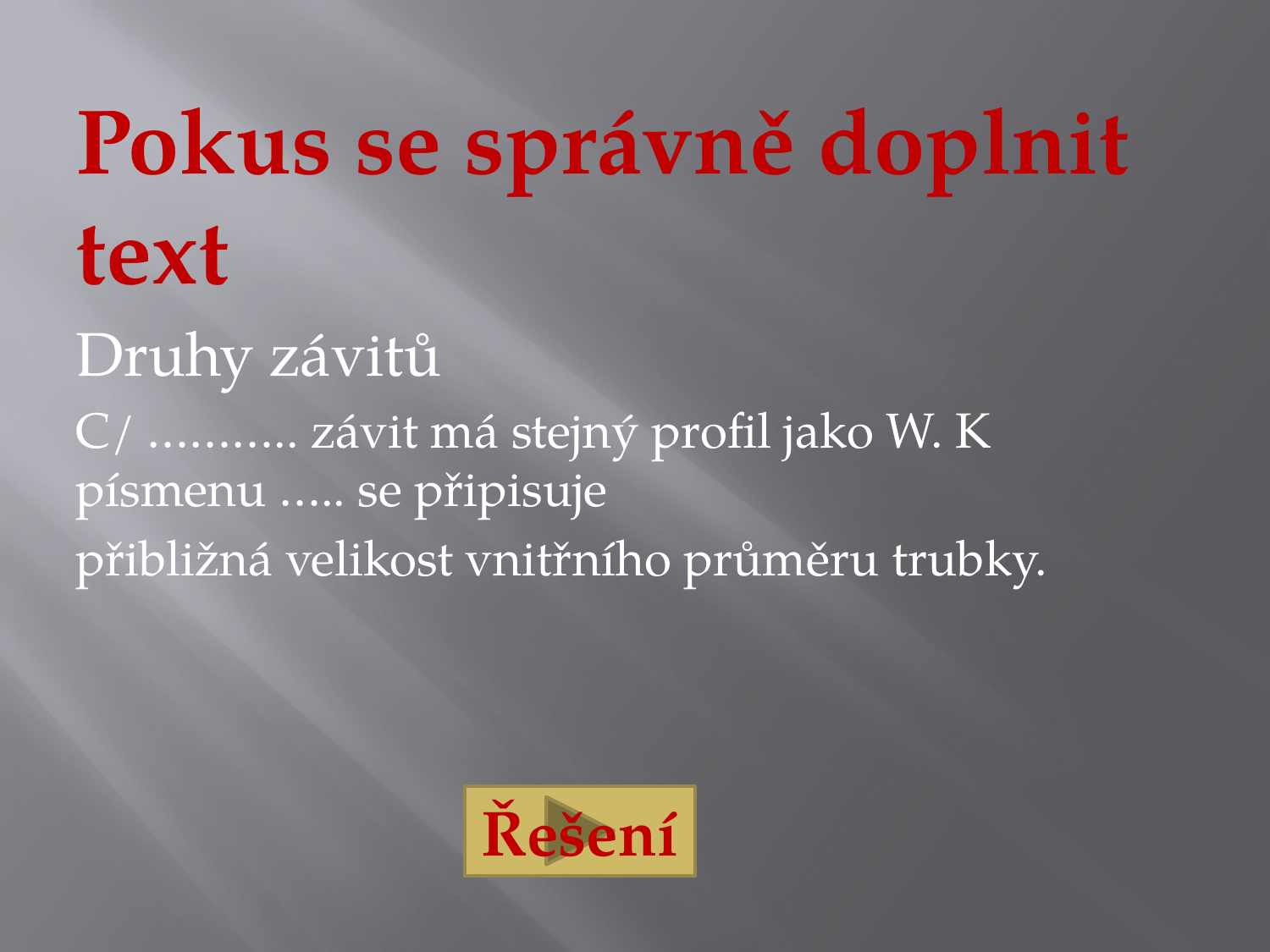

Pokus se správně doplnit text
Druhy závitů
C/ ……….. závit má stejný profil jako W. K písmenu ….. se připisuje
přibližná velikost vnitřního průměru trubky.
Řešení